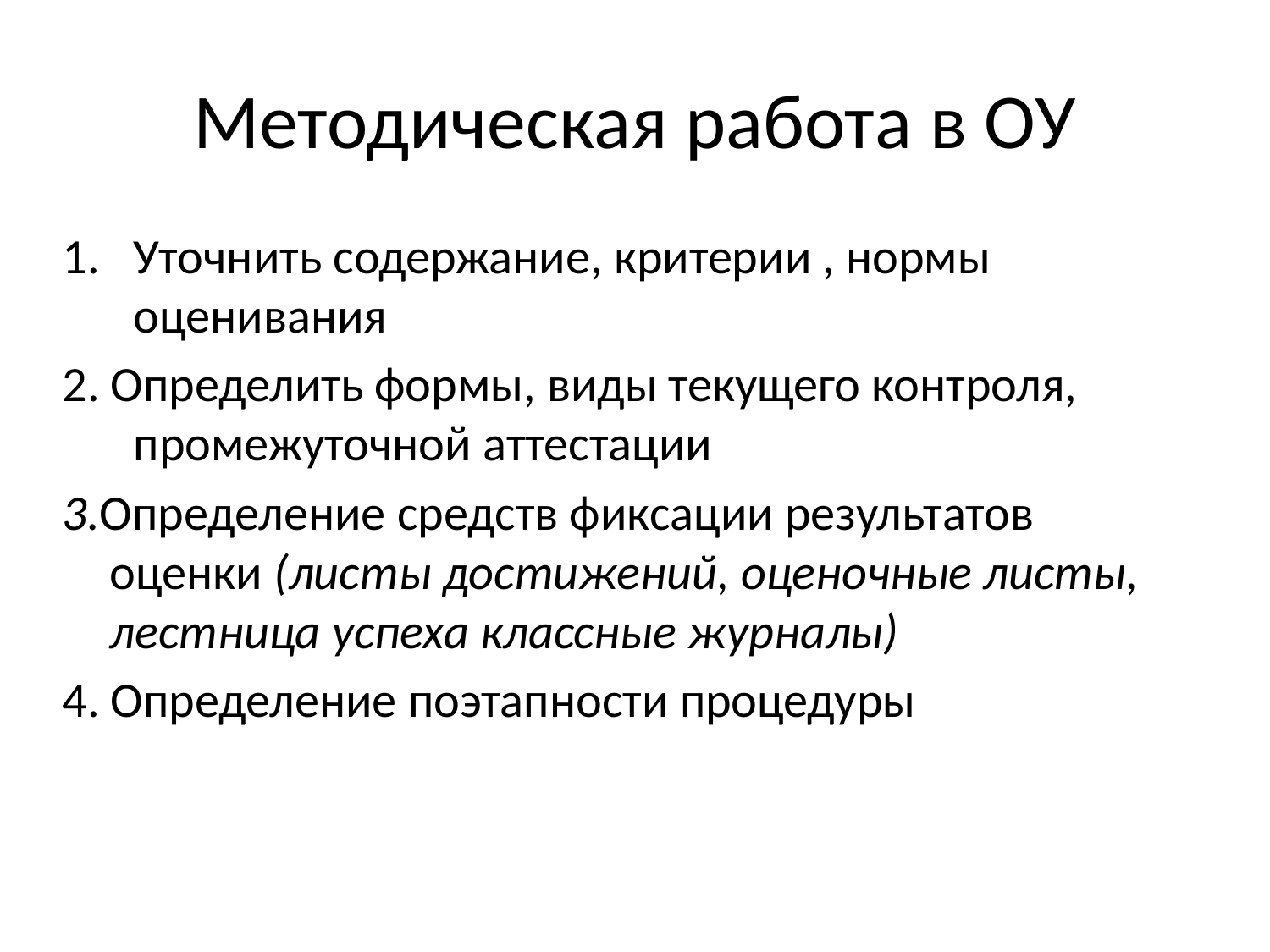

# Методическая работа в ОУ
Уточнить содержание, критерии , нормы оценивания
2. Определить формы, виды текущего контроля, промежуточной аттестации
3.Определение средств фиксации результатов оценки (листы достижений, оценочные листы, лестница успеха классные журналы)
4. Определение поэтапности процедуры